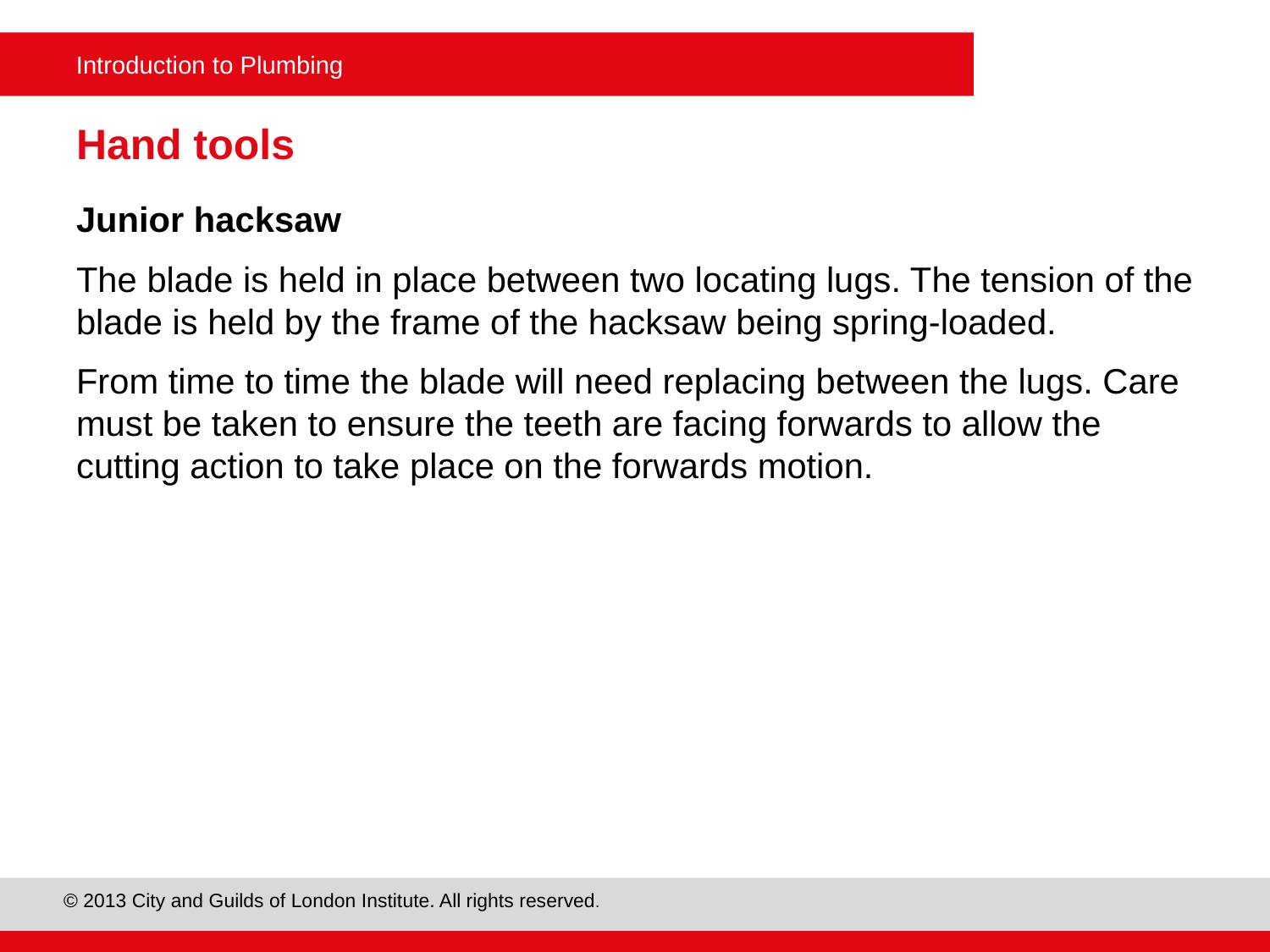

# Hand tools
Junior hacksaw
The blade is held in place between two locating lugs. The tension of the blade is held by the frame of the hacksaw being spring-loaded.
From time to time the blade will need replacing between the lugs. Care must be taken to ensure the teeth are facing forwards to allow the cutting action to take place on the forwards motion.